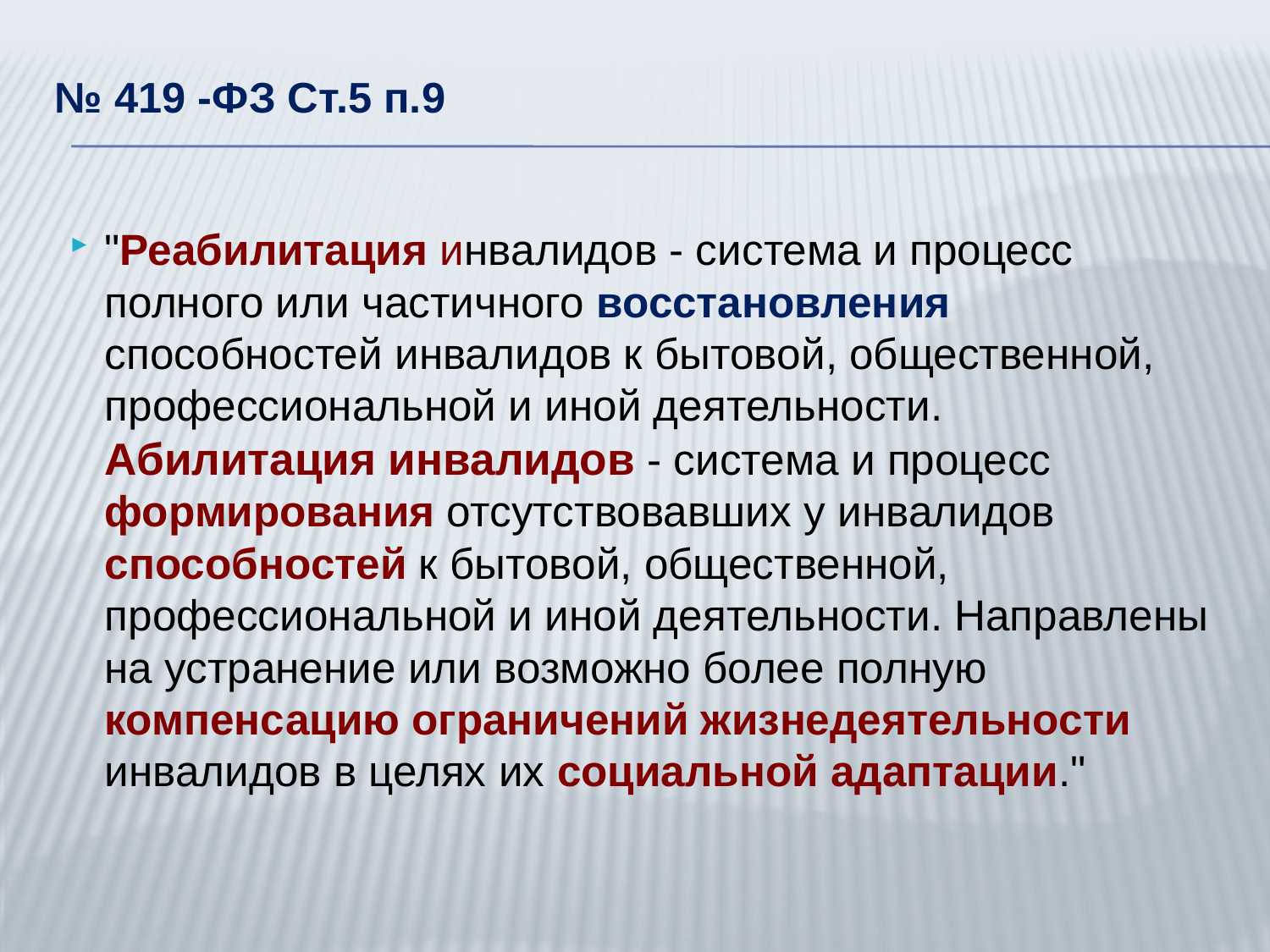

# № 419 -ФЗ Ст.5 п.9
"Реабилитация инвалидов - система и процесс полного или частичного восстановления способностей инвалидов к бытовой, общественной, профессиональной и иной деятельности. 	Абилитация инвалидов - система и процесс формирования отсутствовавших у инвалидов способностей к бытовой, общественной, профессиональной и иной деятельности. Направлены на устранение или возможно более полную компенсацию ограничений жизнедеятельности инвалидов в целях их социальной адаптации."